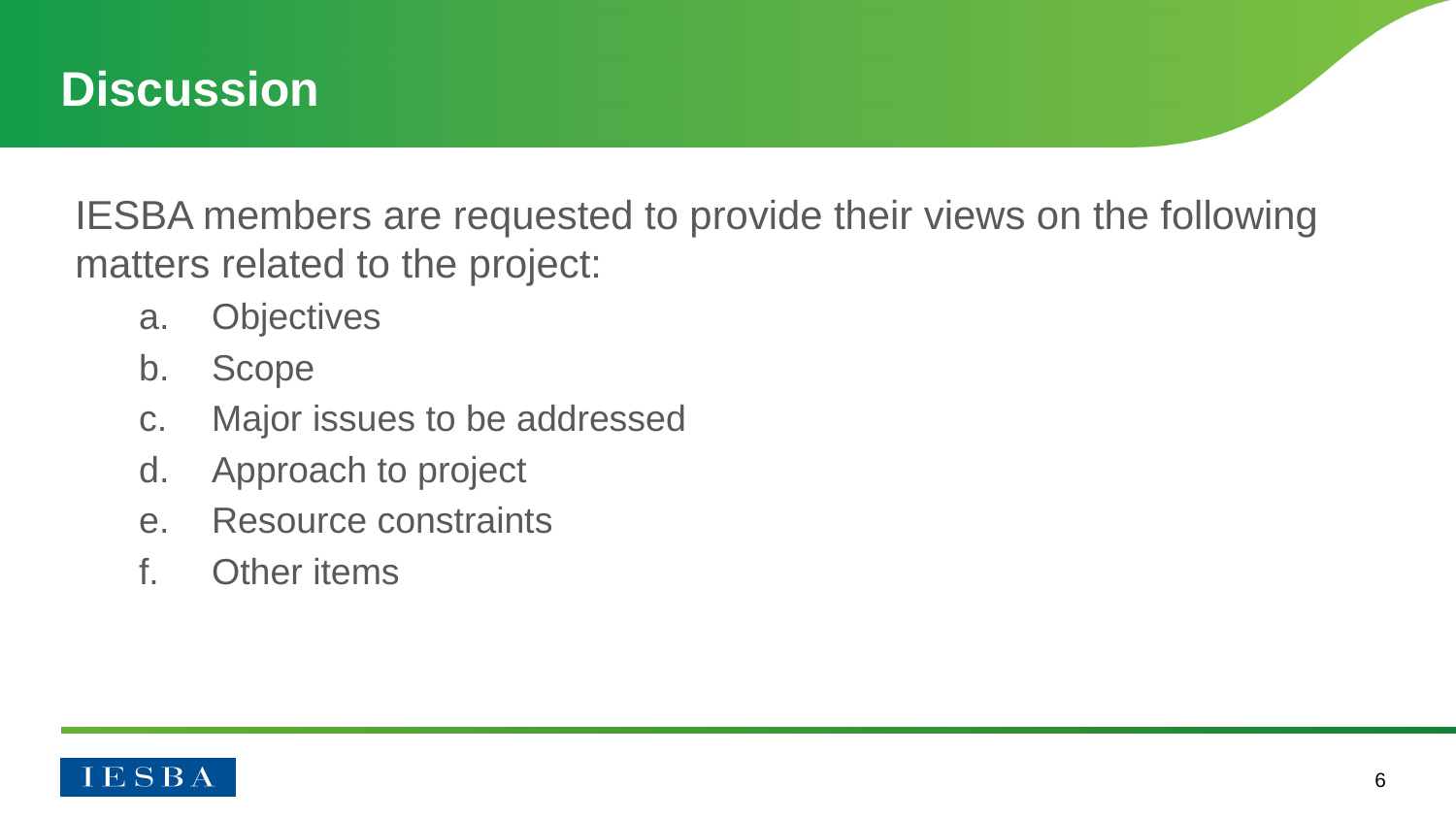

# Discussion
IESBA members are requested to provide their views on the following matters related to the project:
Objectives
Scope
Major issues to be addressed
Approach to project
Resource constraints
Other items
6